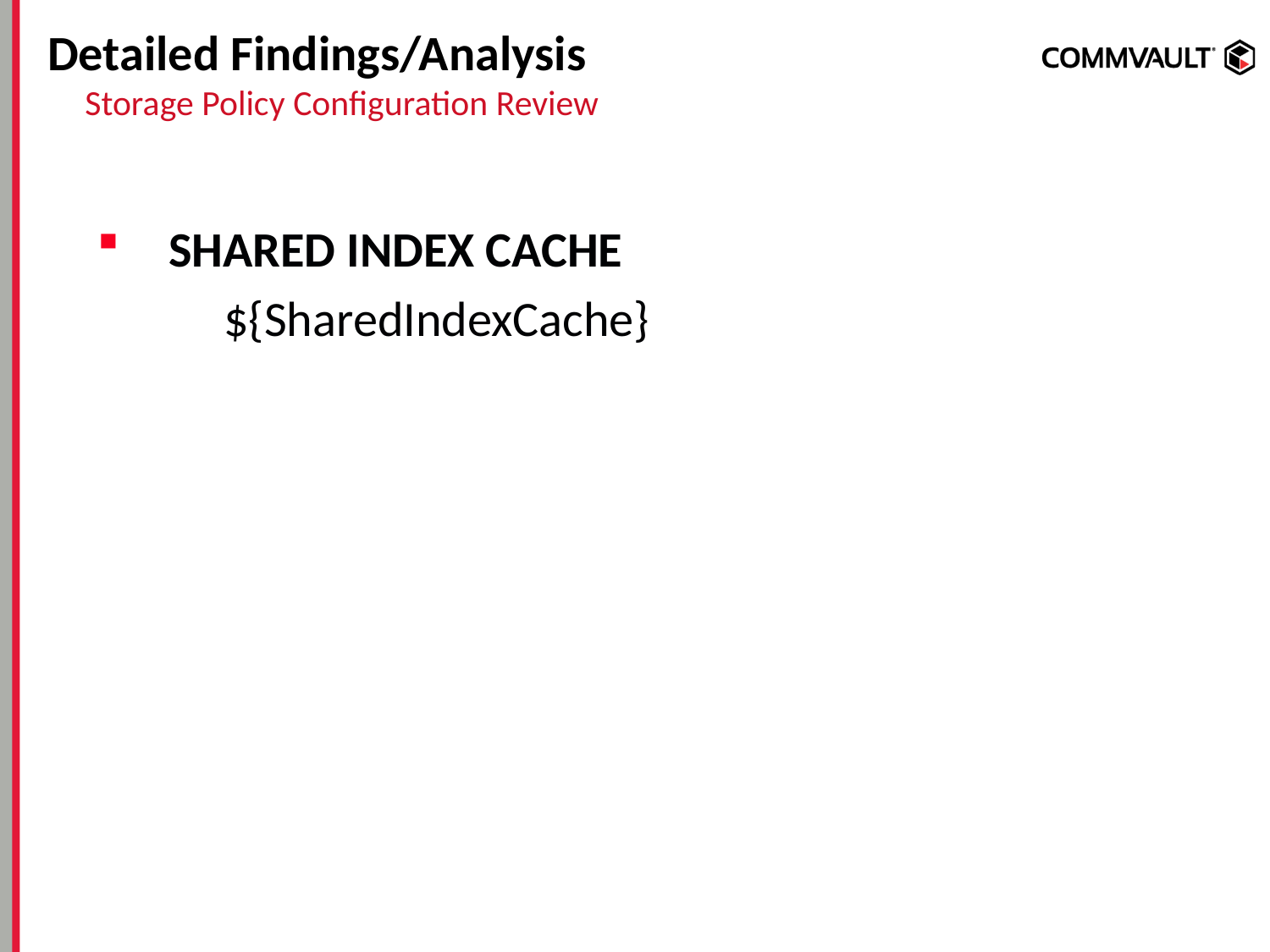

# Detailed Findings/Analysis
Storage Policy Configuration Review
SHARED INDEX CACHE
	${SharedIndexCache}